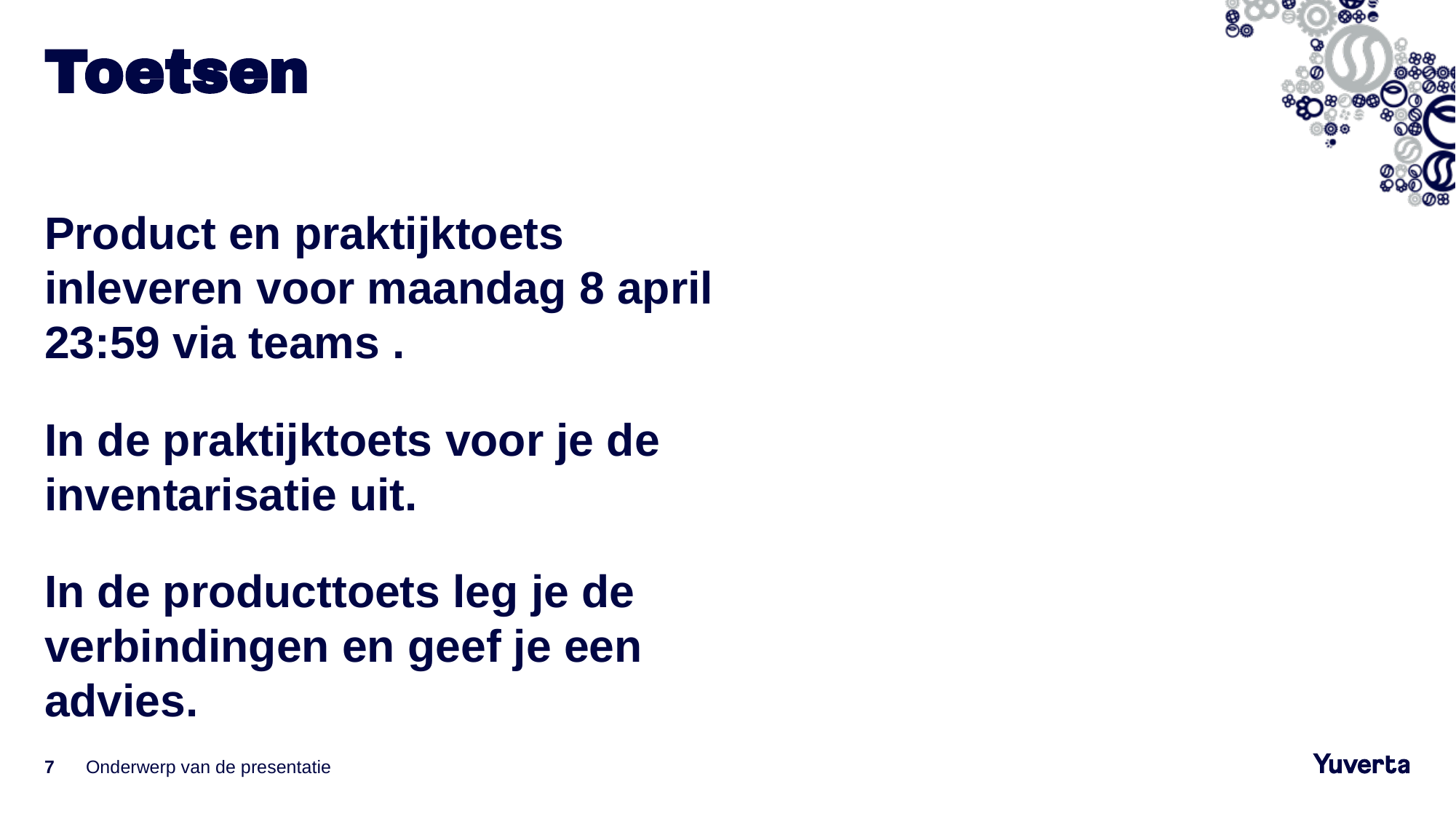

# Toetsen
Product en praktijktoets inleveren voor maandag 8 april 23:59 via teams .
In de praktijktoets voor je de inventarisatie uit.
In de producttoets leg je de verbindingen en geef je een advies.

7
Onderwerp van de presentatie
26-1-2024